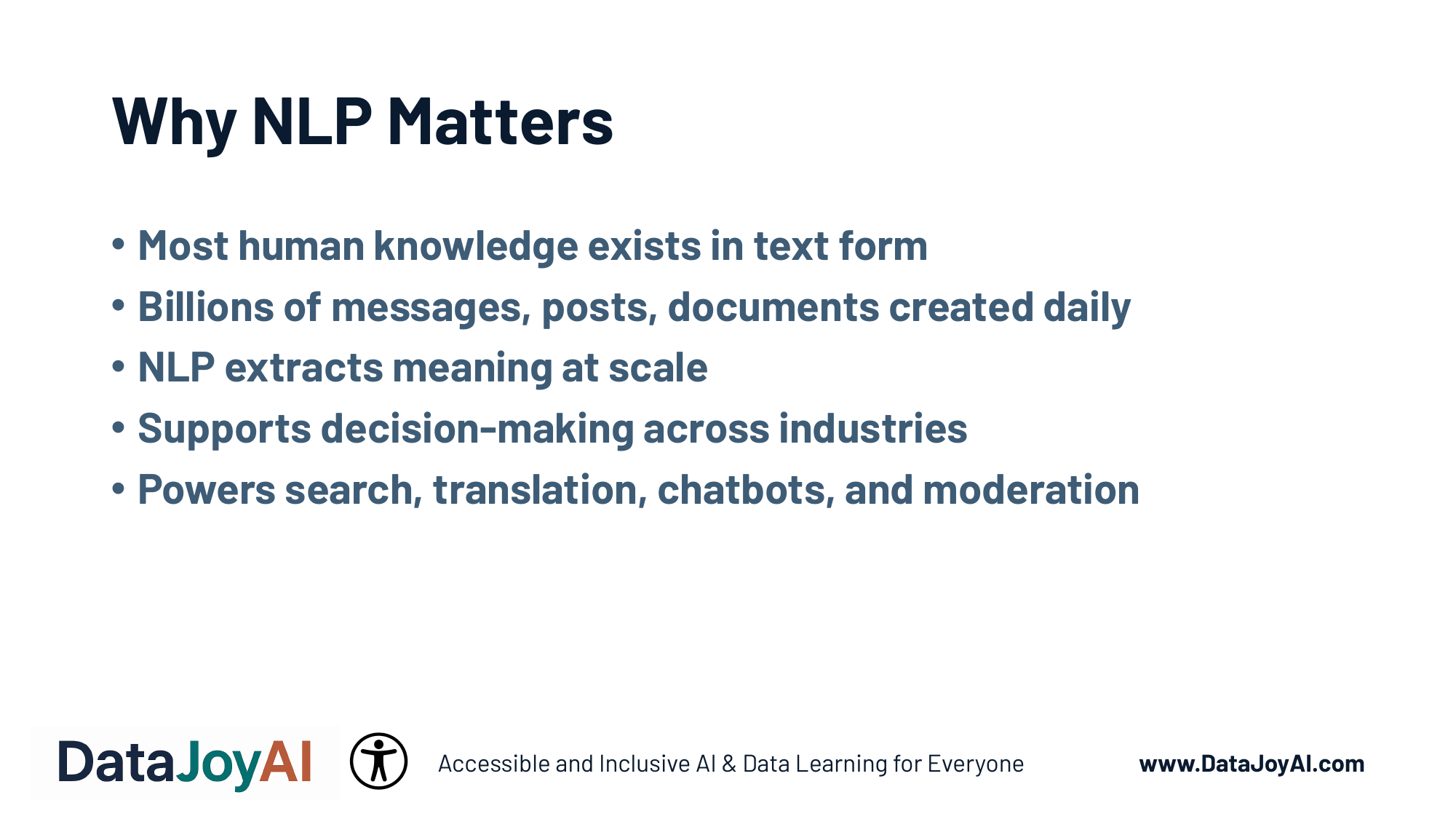

# Why NLP Matters
Most human knowledge exists in text form
Billions of messages, posts, documents created daily
NLP extracts meaning at scale
Supports decision-making across industries
Powers search, translation, chatbots, and moderation